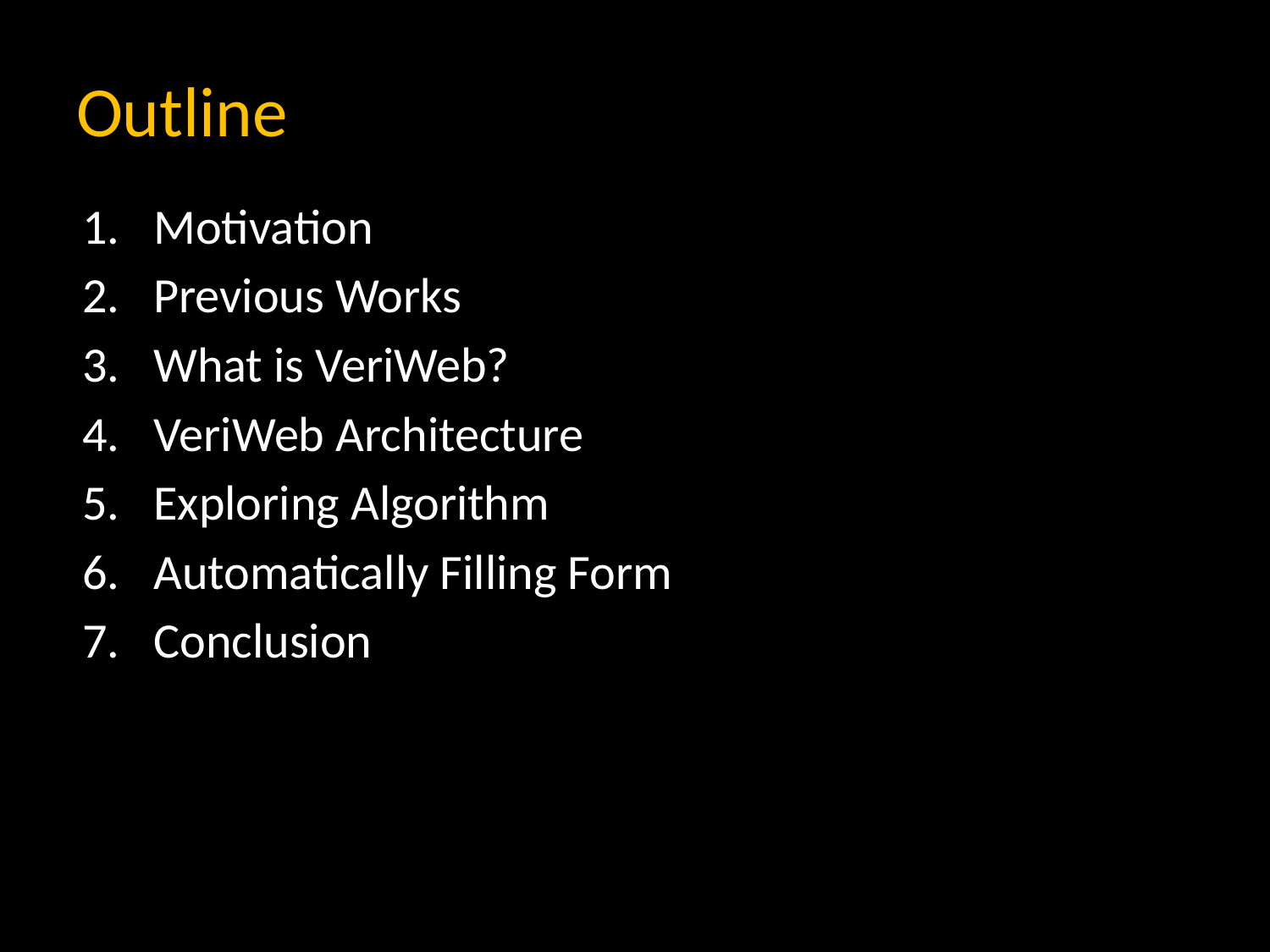

# Outline
Motivation
Previous Works
What is VeriWeb?
VeriWeb Architecture
Exploring Algorithm
Automatically Filling Form
Conclusion